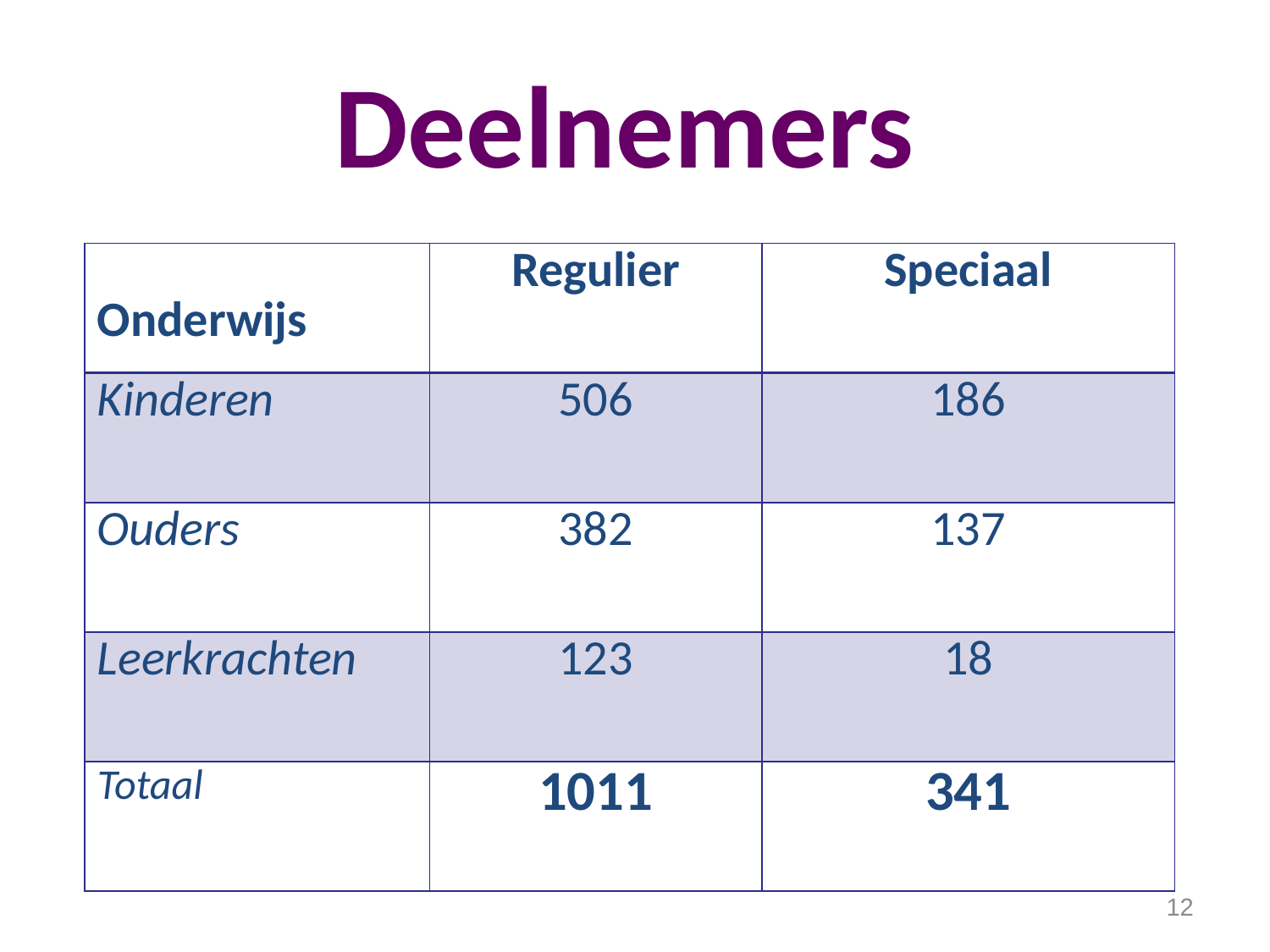

# Deelnemers
| Onderwijs | Regulier | Speciaal |
| --- | --- | --- |
| Kinderen | 506 | 186 |
| Ouders | 382 | 137 |
| Leerkrachten | 123 | 18 |
| Totaal | 1011 | 341 |
12